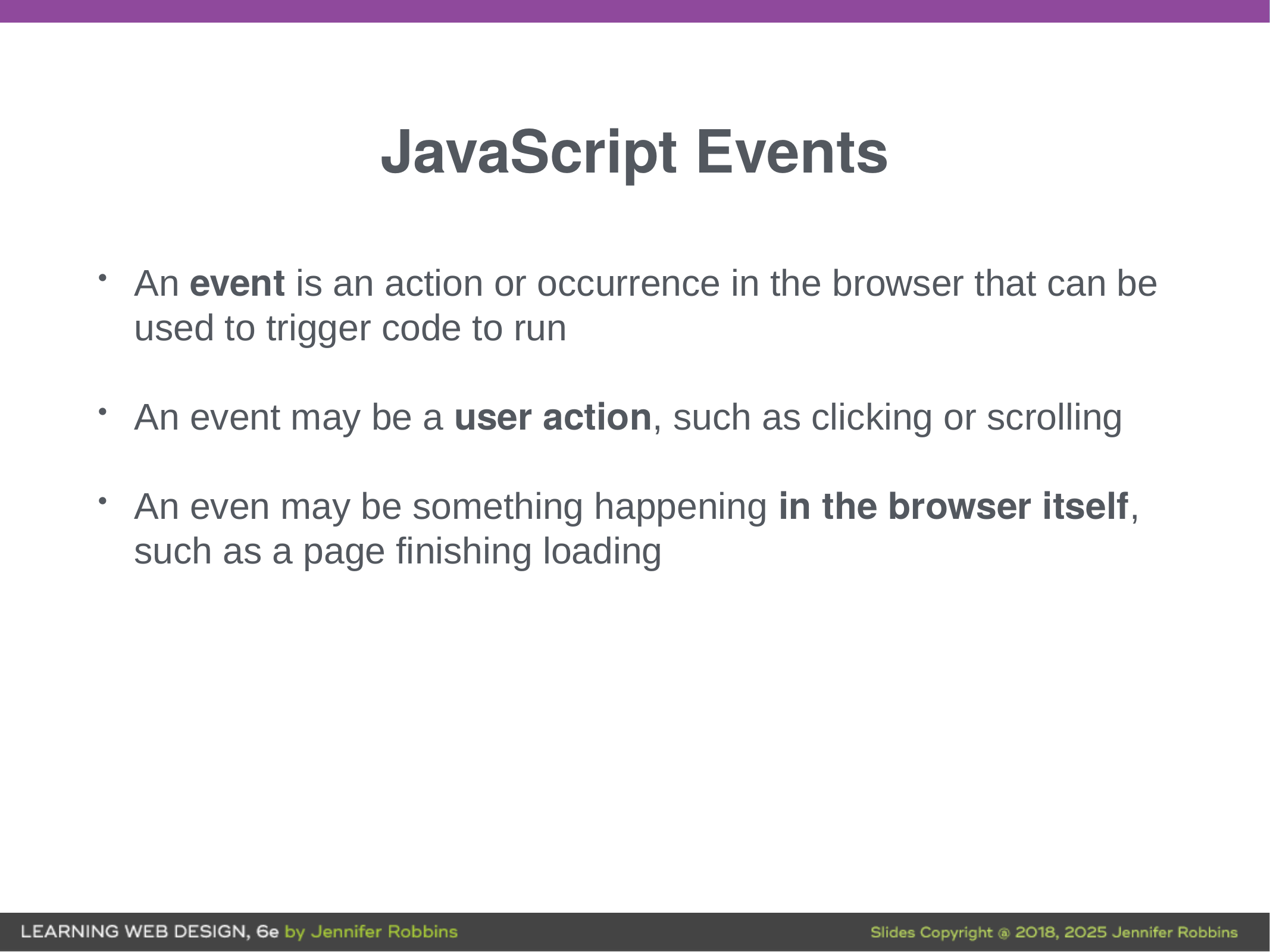

# JavaScript Events
An event is an action or occurrence in the browser that can be used to trigger code to run
An event may be a user action, such as clicking or scrolling
An even may be something happening in the browser itself, such as a page finishing loading